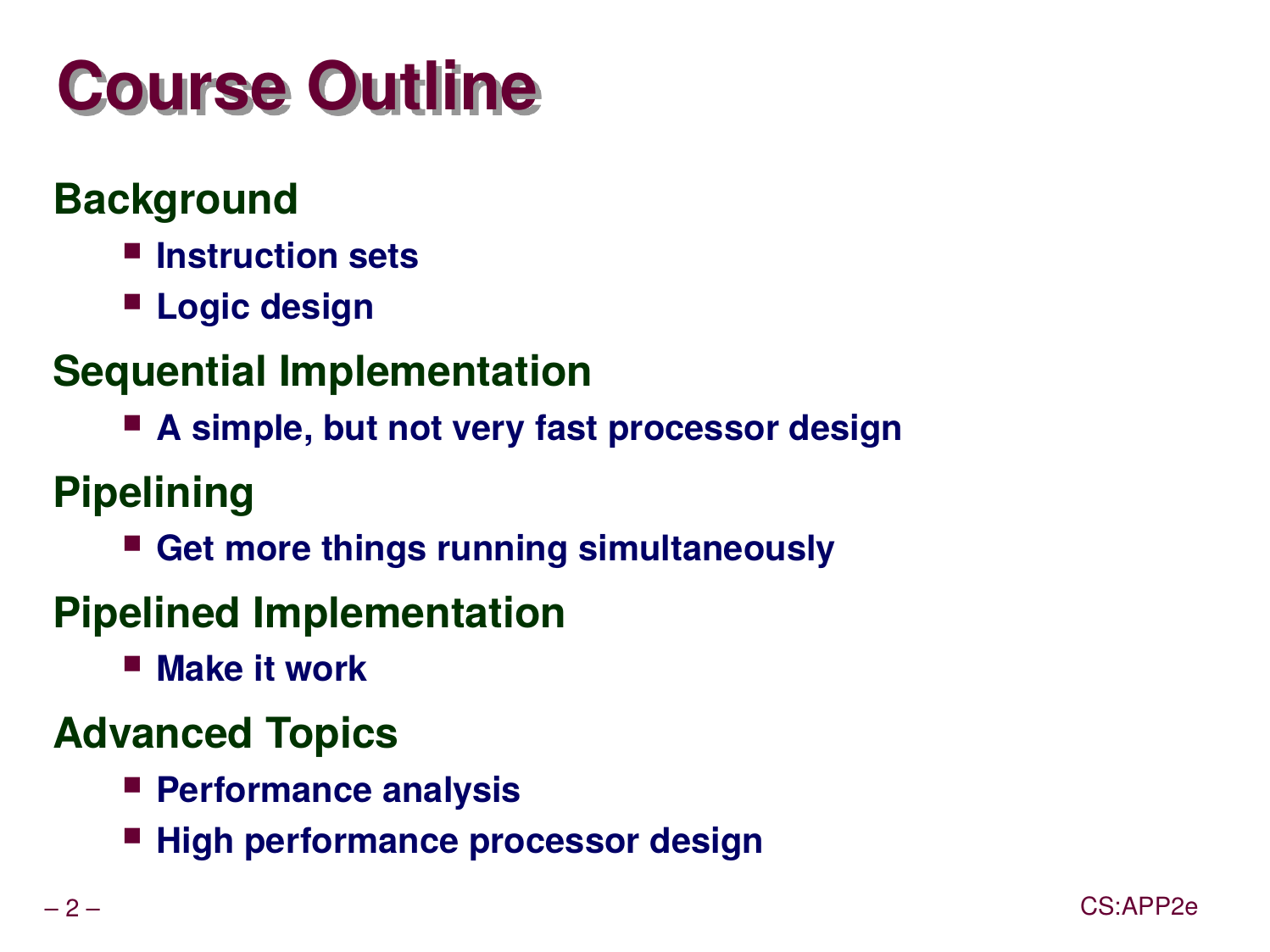

# Course Outline
Background
Instruction sets
Logic design
Sequential Implementation
A simple, but not very fast processor design
Pipelining
Get more things running simultaneously
Pipelined Implementation
Make it work
Advanced Topics
Performance analysis
High performance processor design